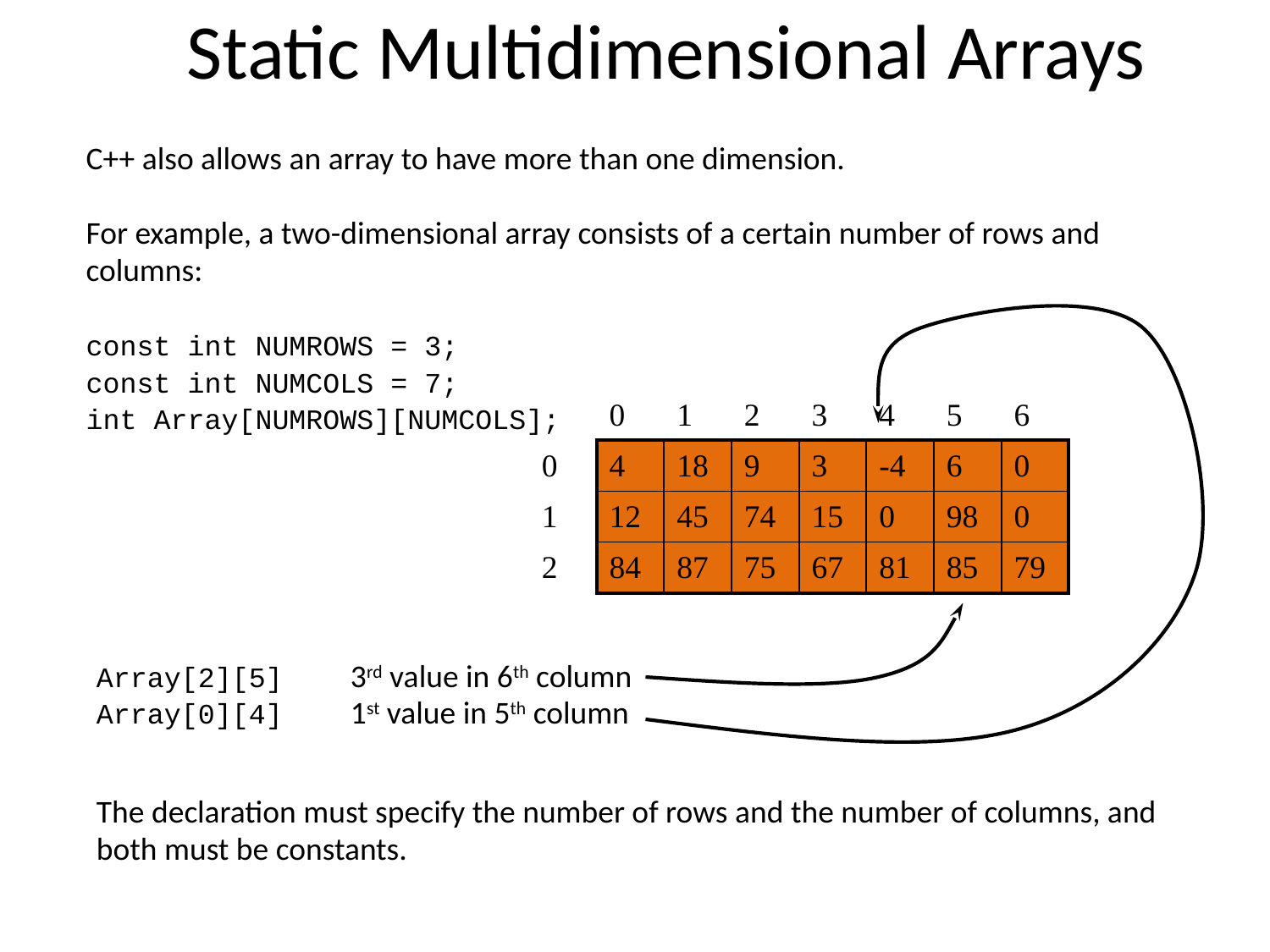

# Static Multidimensional Arrays
C++ also allows an array to have more than one dimension.

For example, a two-dimensional array consists of a certain number of rows and columns:

const int NUMROWS = 3;
const int NUMCOLS = 7;
int Array[NUMROWS][NUMCOLS];

|  | 0 | 1 | 2 | 3 | 4 | 5 | 6 |
| --- | --- | --- | --- | --- | --- | --- | --- |
| 0 | 4 | 18 | 9 | 3 | -4 | 6 | 0 |
| 1 | 12 | 45 | 74 | 15 | 0 | 98 | 0 |
| 2 | 84 | 87 | 75 | 67 | 81 | 85 | 79 |

Array[2][5]		3rd value in 6th column
Array[0][4]		1st value in 5th column

The declaration must specify the number of rows and the number of columns, and both must be constants.